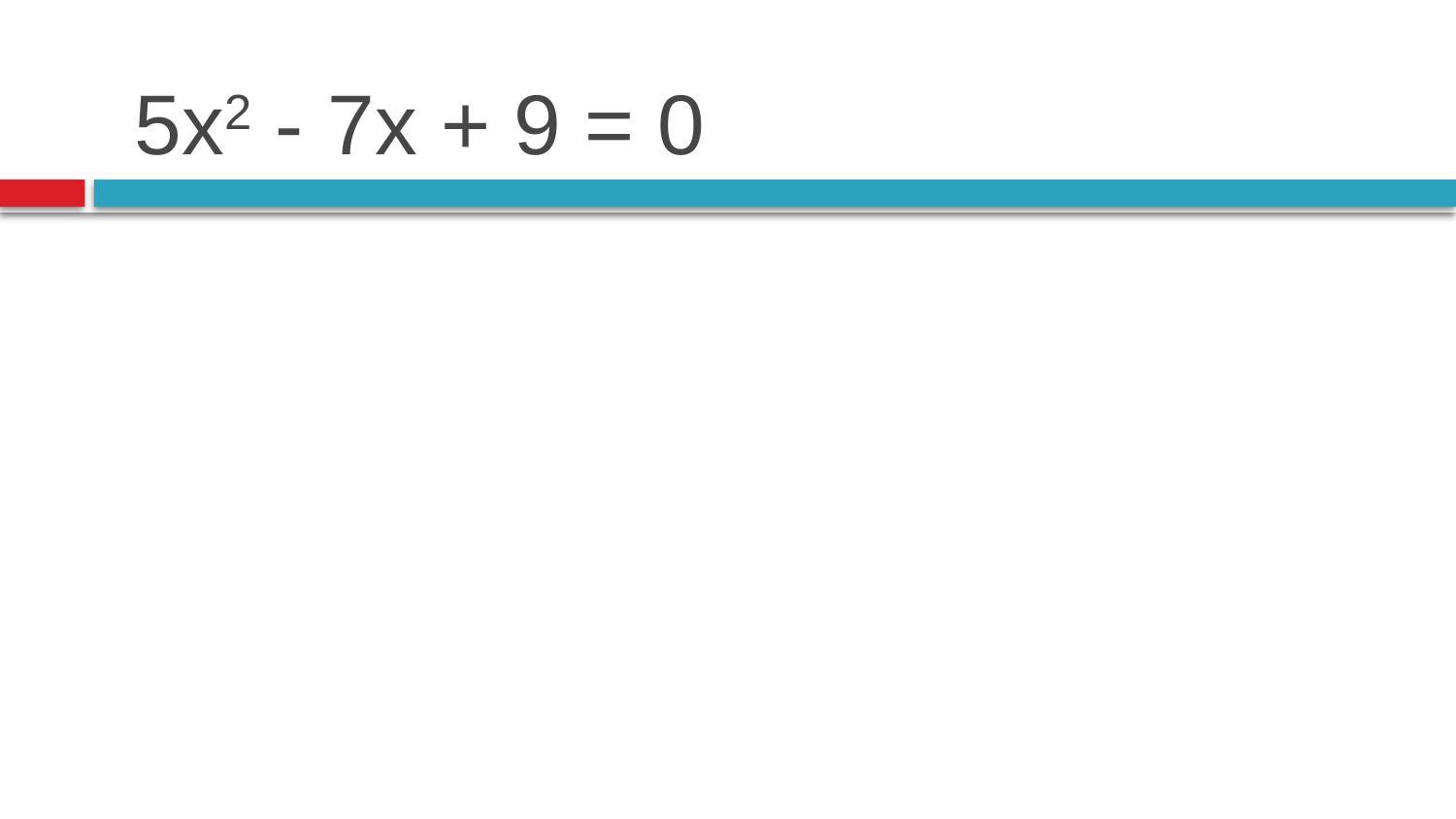

# 5x2 - 7x + 9 = 0